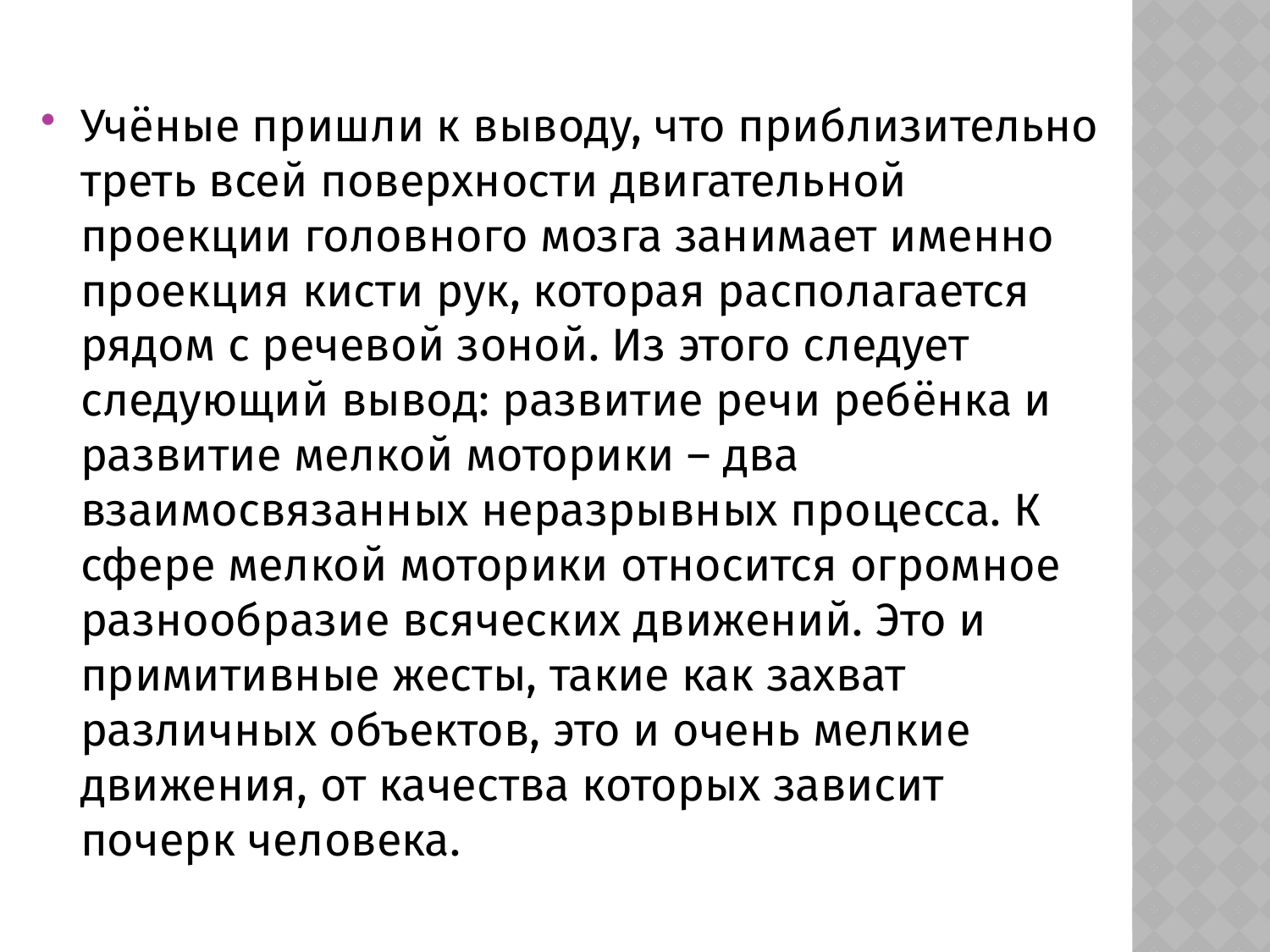

#
Учёные пришли к выводу, что приблизительно треть всей поверхности двигательной проекции головного мозга занимает именно проекция кисти рук, которая располагается рядом с речевой зоной. Из этого следует следующий вывод: развитие речи ребёнка и развитие мелкой моторики – два взаимосвязанных неразрывных процесса. К сфере мелкой моторики относится огромное разнообразие всяческих движений. Это и примитивные жесты, такие как захват различных объектов, это и очень мелкие движения, от качества которых зависит почерк человека.